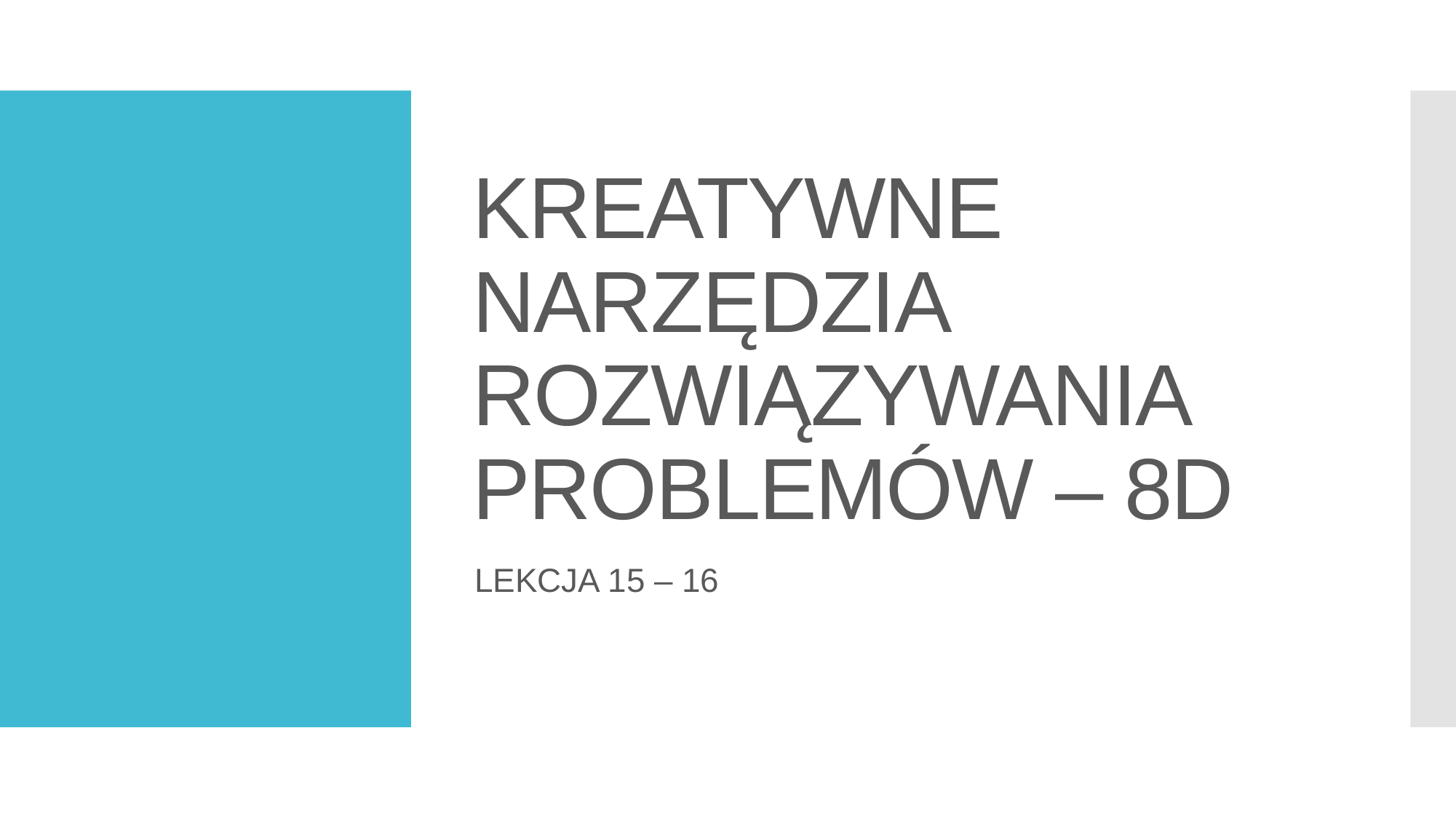

# KREATYWNE NARZĘDZIA ROZWIĄZYWANIA PROBLEMÓW – 8D
LEKCJA 15 – 16